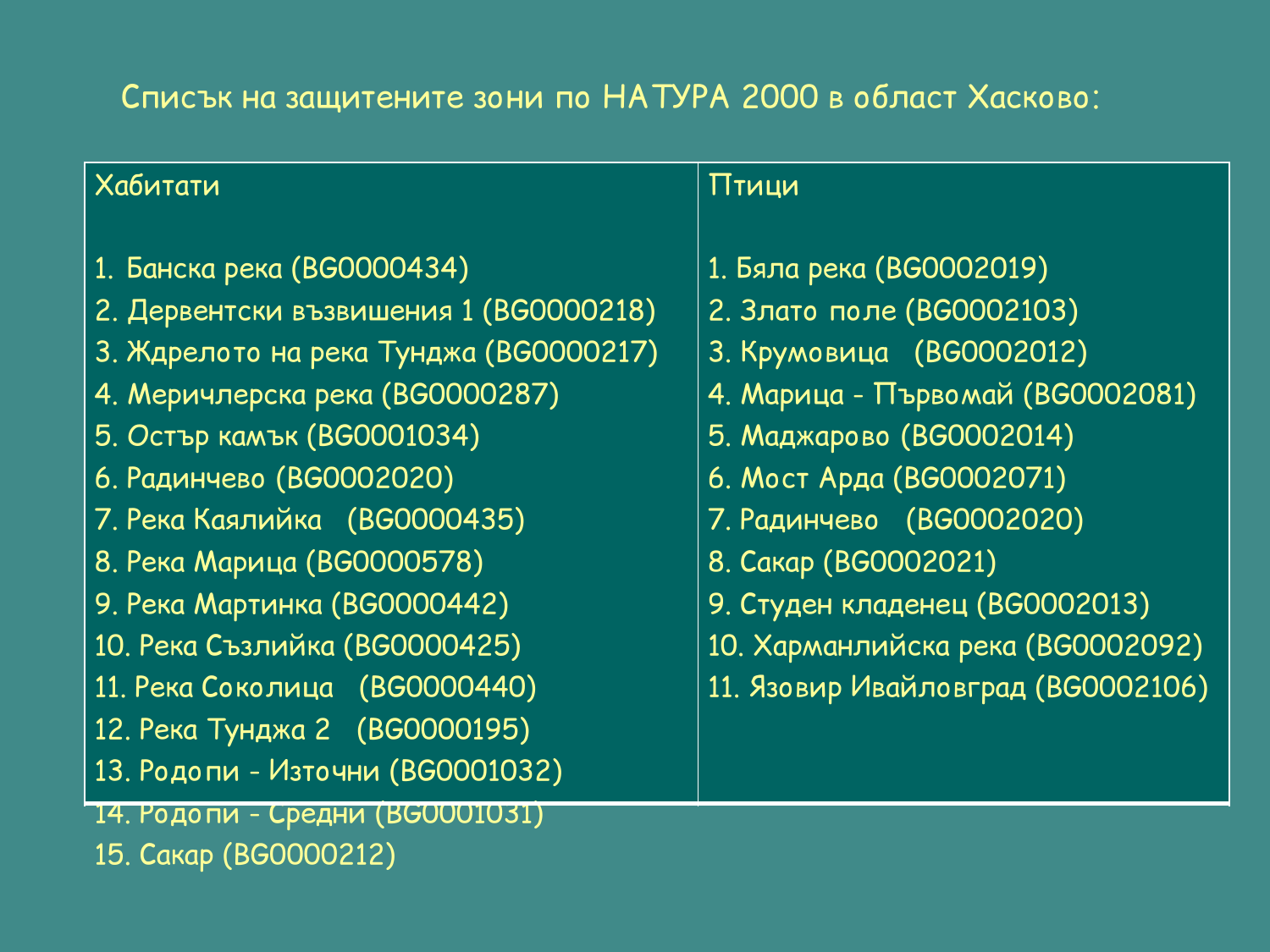

Списък на защитените зони по НАТУРА 2000 в област Хасково:

| Хабитати   Банска река (BG0000434) 2. Дервентски възвишения 1 (BG0000218) 3. Ждрелото на река Тунджа (BG0000217) 4. Меричлерска река (BG0000287) 5. Остър камък (BG0001034) 6. Радинчево (BG0002020) 7. Река Каялийка (BG0000435) 8. Река Марица (BG0000578) 9. Река Мартинка (BG0000442) 10. Река Съзлийка (BG0000425) 11. Река Соколица (BG0000440) 12. Река Тунджа 2 (BG0000195) 13. Родопи - Източни (BG0001032) 14. Родопи - Средни (BG0001031) 15. Сакар (BG0000212) | Птици   1. Бяла река (BG0002019) 2. Злато поле (BG0002103) 3. Крумовица (BG0002012) 4. Марица - Първомай (BG0002081) 5. Маджарово (BG0002014) 6. Мост Арда (BG0002071) 7. Радинчево (BG0002020) 8. Сакар (BG0002021) 9. Студен кладенец (BG0002013) 10. Харманлийска река (BG0002092) 11. Язовир Ивайловград (BG0002106) |
| --- | --- |